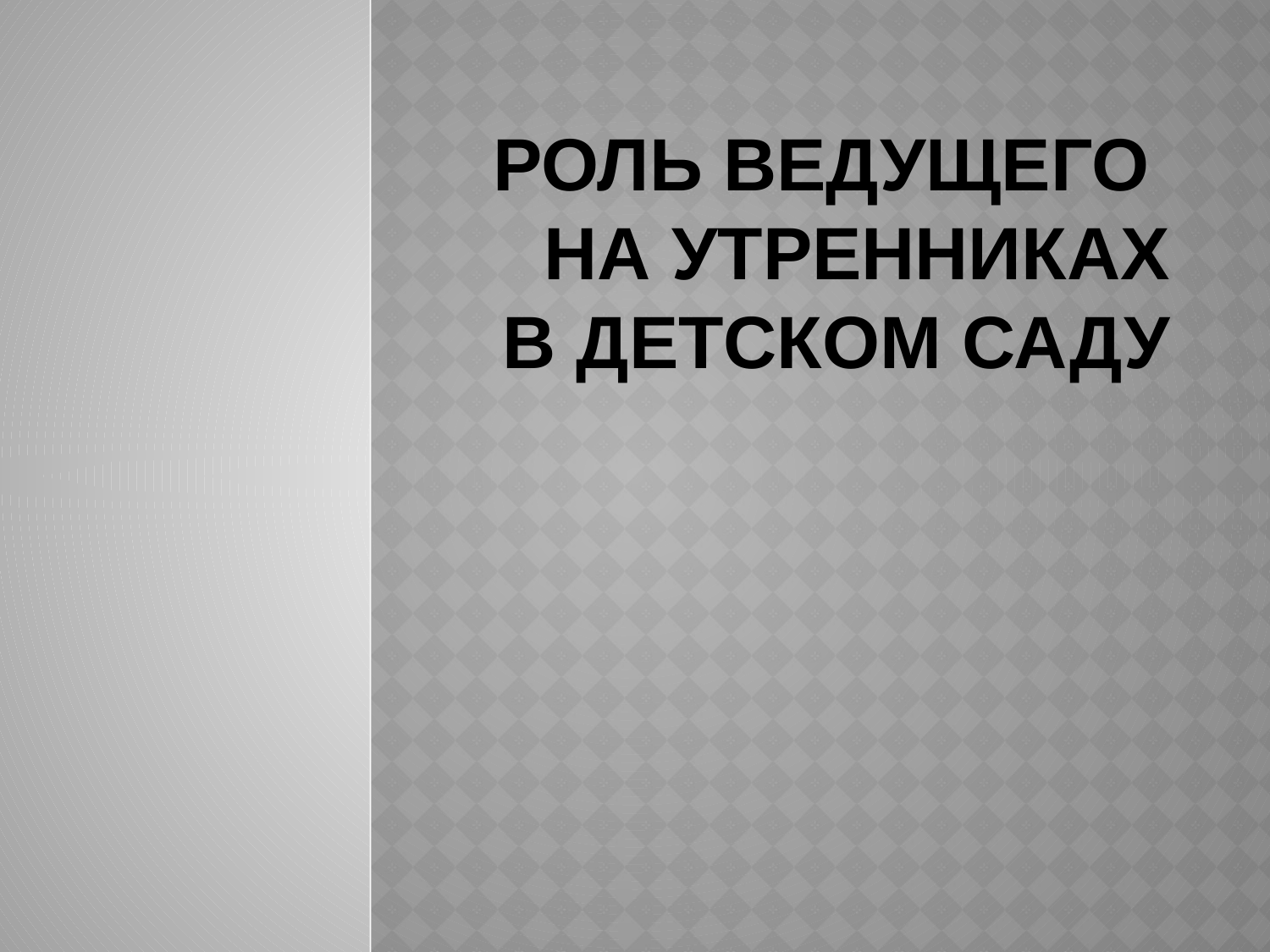

# Роль ведущего на утренниках в детском саду